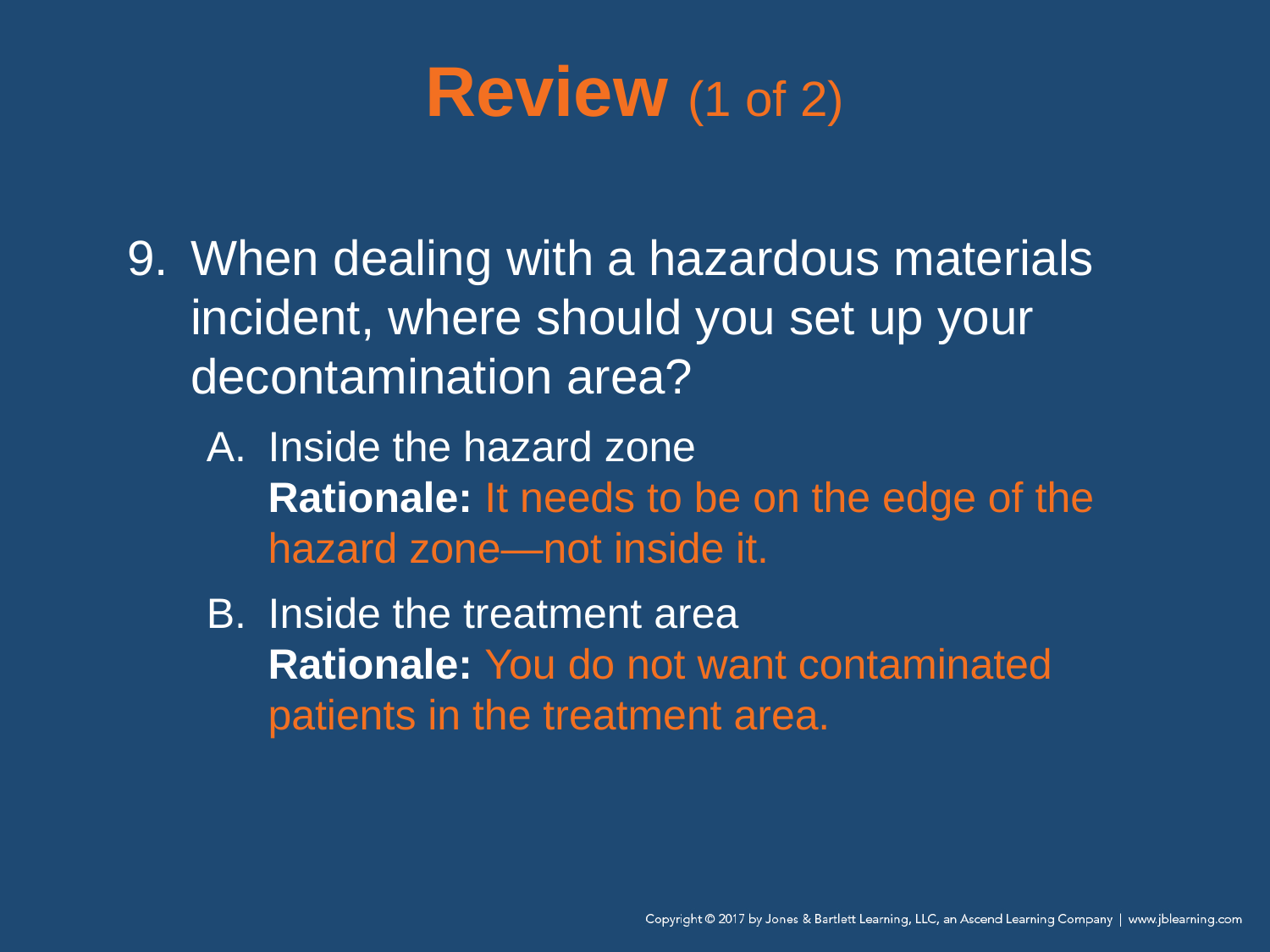

# Review (1 of 2)
When dealing with a hazardous materials incident, where should you set up your decontamination area?
Inside the hazard zone
Rationale: It needs to be on the edge of the hazard zone—not inside it.
Inside the treatment area
Rationale: You do not want contaminated patients in the treatment area.